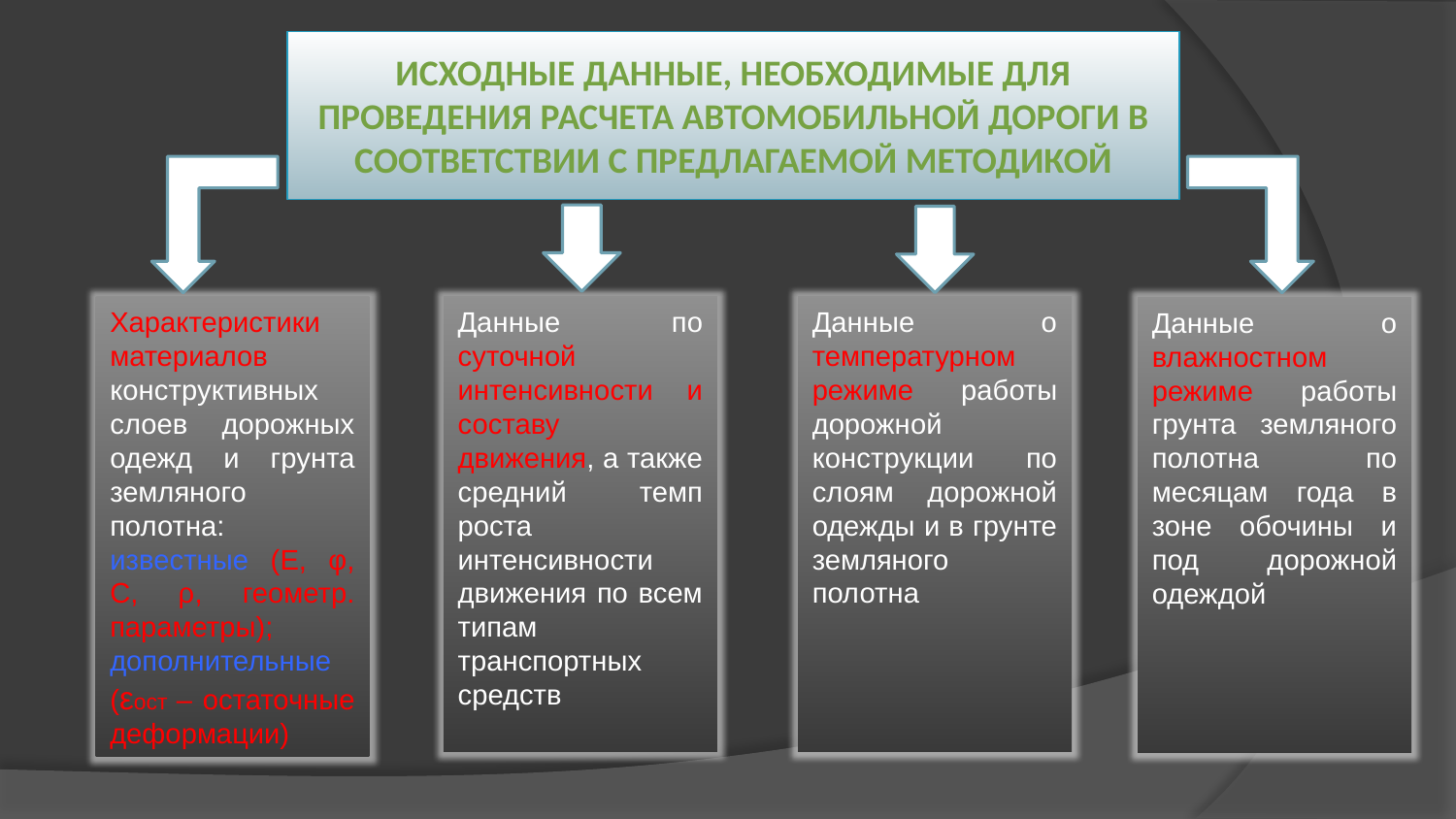

# Исходные данные, необходимые для проведения расчета автомобильной дороги в соответствии с предлагаемой методикой

Характеристики материалов конструктивных слоев дорожных одежд и грунта земляного полотна:
известные (Е, φ, С, ρ, геометр. параметры);
дополнительные (εост – остаточные деформации)
Данные по суточной интенсивности и составу движения, а также средний темп роста интенсивности движения по всем типам транспортных средств

Данные о температурном режиме работы дорожной конструкции по слоям дорожной одежды и в грунте земляного полотна

Данные о влажностном режиме работы грунта земляного полотна по месяцам года в зоне обочины и под дорожной одеждой